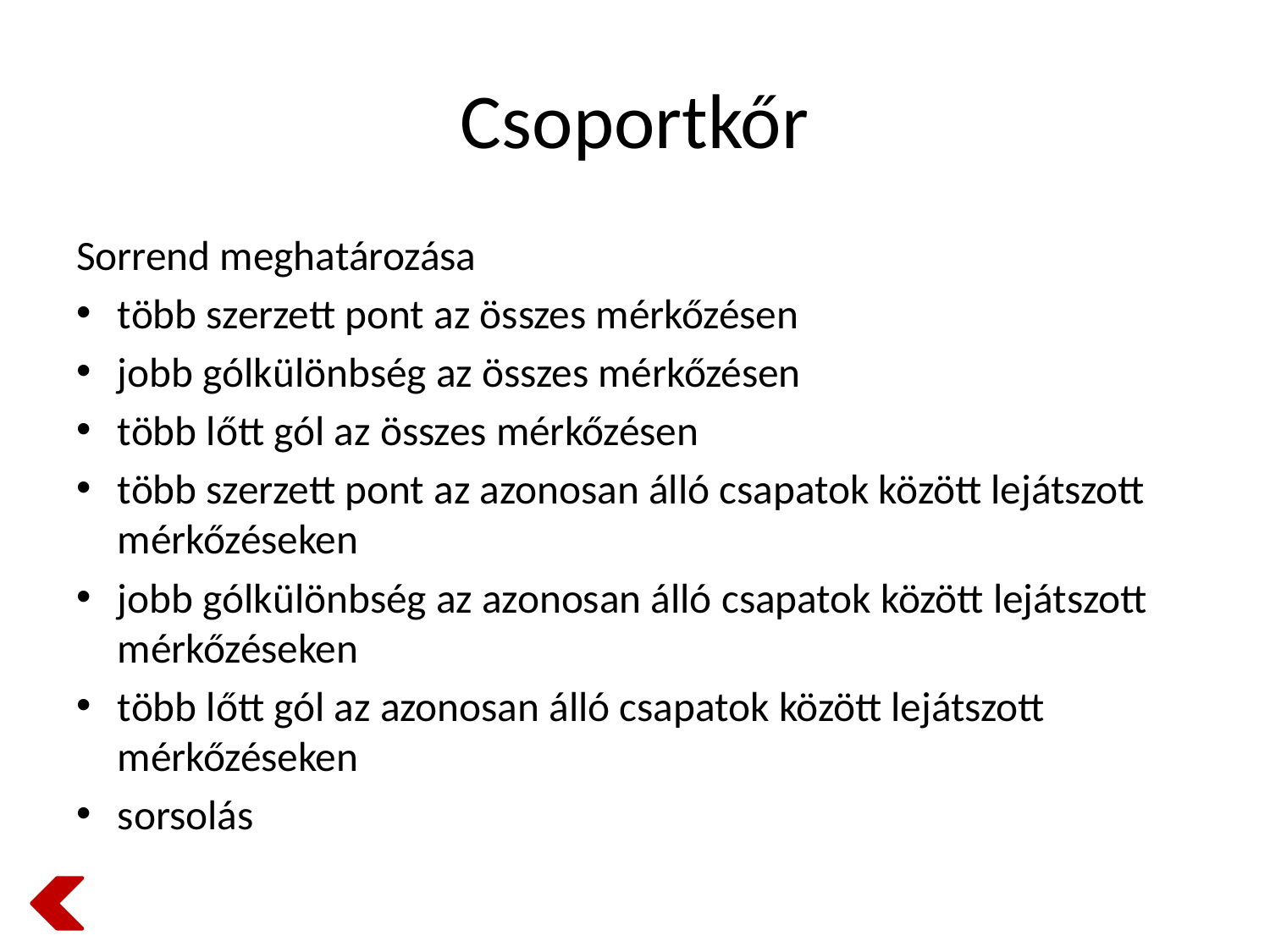

# Csoportkőr
Sorrend meghatározása
több szerzett pont az összes mérkőzésen
jobb gólkülönbség az összes mérkőzésen
több lőtt gól az összes mérkőzésen
több szerzett pont az azonosan álló csapatok között lejátszott mérkőzéseken
jobb gólkülönbség az azonosan álló csapatok között lejátszott mérkőzéseken
több lőtt gól az azonosan álló csapatok között lejátszott mérkőzéseken
sorsolás